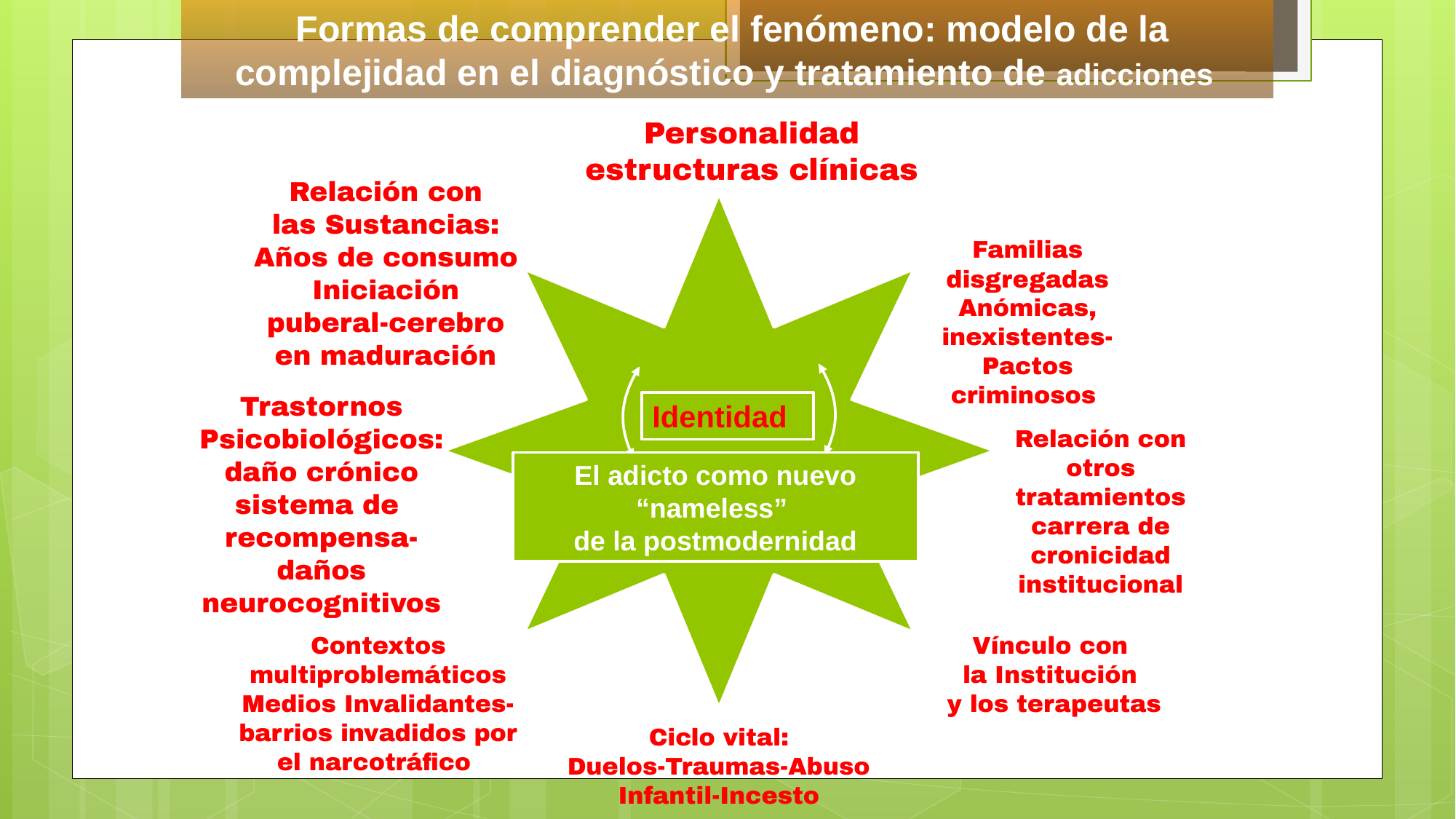

Formas de comprender el fenómeno: modelo de la complejidad en el diagnóstico y tratamiento de adicciones

Personalidad estructuras clínicas
Relación con
las Sustancias:
Años de consumo
Iniciación puberal-cerebro en maduración

Familias disgregadas
Anómicas, inexistentes-Pactos criminosos

Trastornos
Psicobiológicos:daño crónico sistema de  recompensa-daños neurocognitivos
Identidad
Relación con
otros tratamientoscarrera de cronicidad institucional
El adicto como nuevo “nameless”
de la postmodernidad
Contextos multiproblemáticos
Medios Invalidantes-barrios invadidos por el narcotráfico
Vínculo con
la Institución
y los terapeutas
Ciclo vital:
Duelos-Traumas-Abuso
Infantil-Incesto